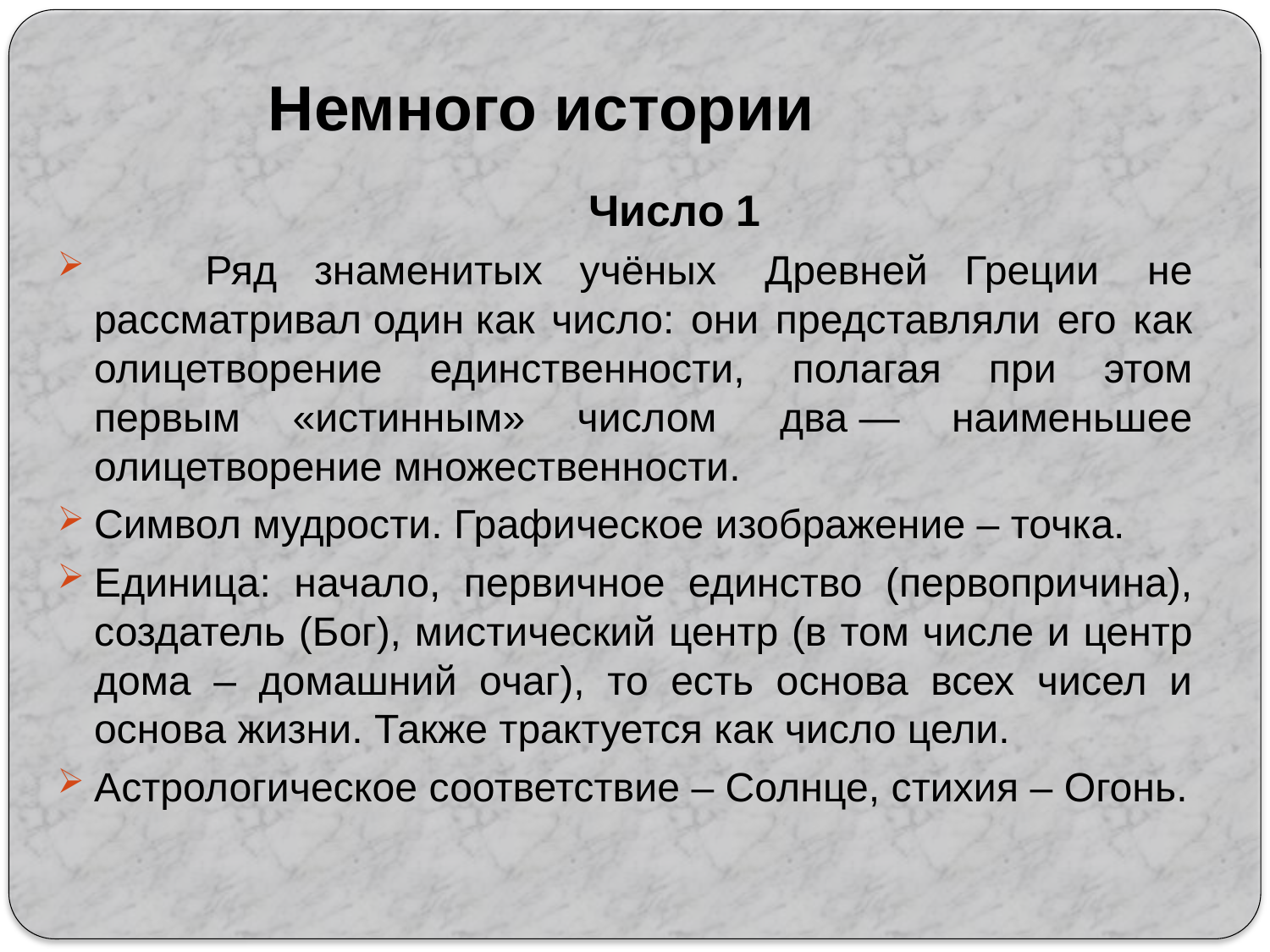

# Немного истории
        Число 1
   Ряд знаменитых учёных  Древней Греции  не рассматривал один как число: они представляли его как олицетворение единственности, полагая при этом первым «истинным» числом  два — наименьшее олицетворение множественности.
Символ мудрости. Графическое изображение – точка.
Единица: начало, первичное единство (первопричина), создатель (Бог), мистический центр (в том числе и центр дома – домашний очаг), то есть основа всех чисел и основа жизни. Также трактуется как число цели.
Астрологическое соответствие – Солнце, стихия – Огонь.